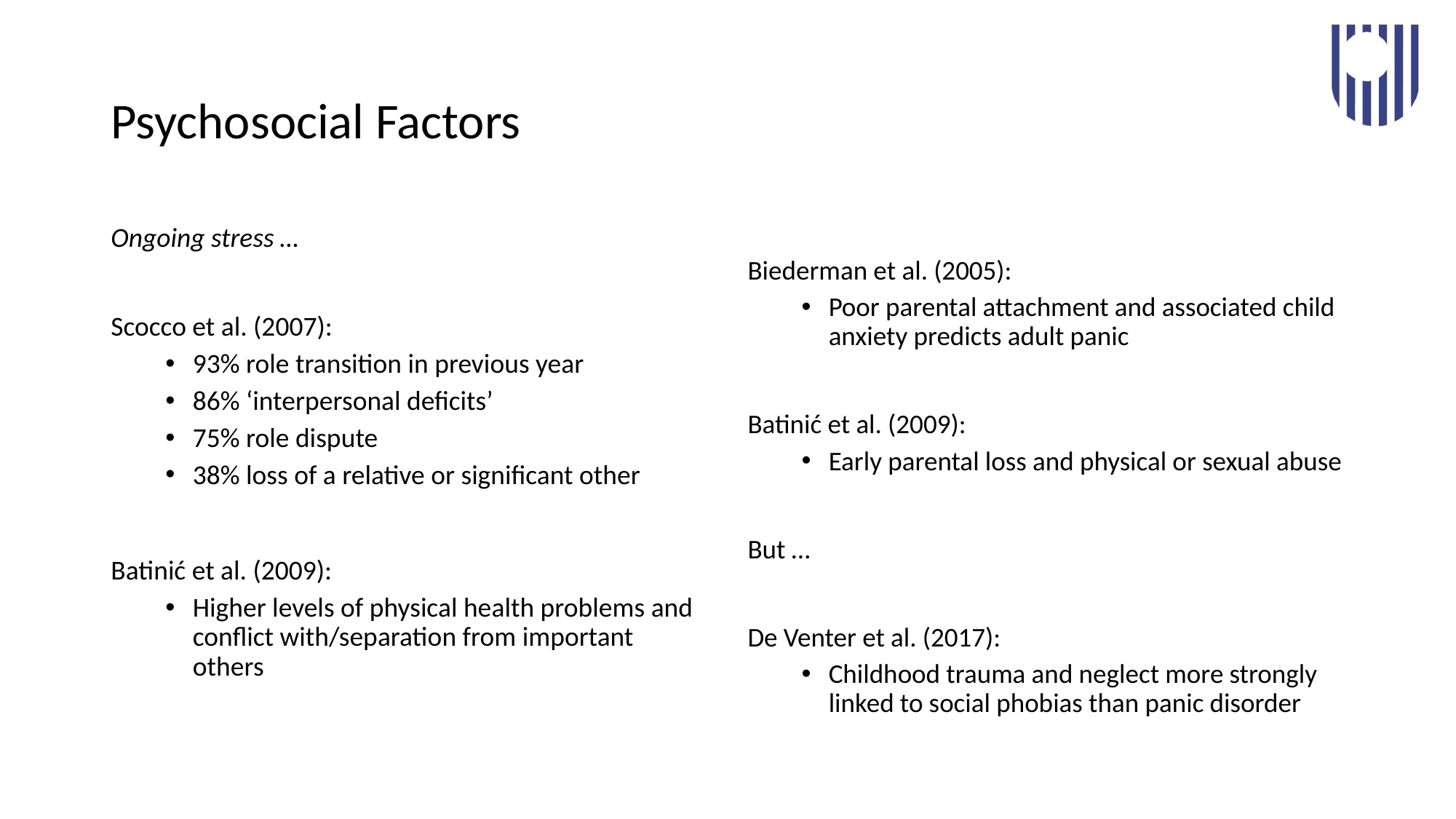

# Psychosocial Factors

Biederman et al. (2005):
Poor parental attachment and associated child anxiety predicts adult panic

Batinić et al. (2009):
Early parental loss and physical or sexual abuse

But …

De Venter et al. (2017):
Childhood trauma and neglect more strongly linked to social phobias than panic disorder

Ongoing stress …

Scocco et al. (2007):
93% role transition in previous year
86% ‘interpersonal deficits’
75% role dispute
38% loss of a relative or significant other

Batinić et al. (2009):
Higher levels of physical health problems and conflict with/separation from important others